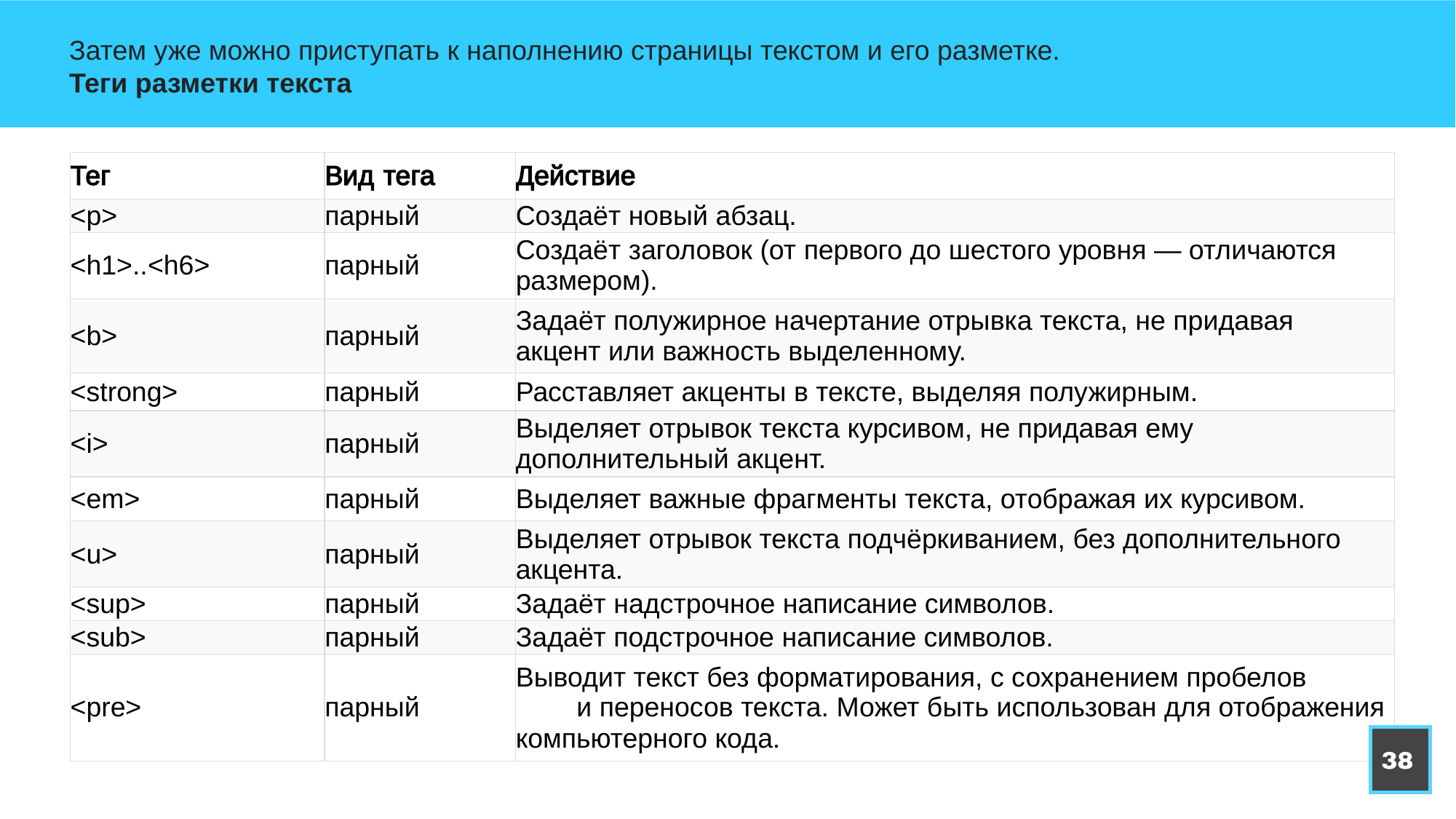

Затем уже можно приступать к наполнению страницы текстом и его разметке.
Теги разметки текста
| Тег | Вид тега | Действие |
| --- | --- | --- |
| <p> | парный | Создаёт новый абзац. |
| <h1>..<h6> | парный | Создаёт заголовок (от первого до шестого уровня — отличаются размером). |
| <b> | парный | Задаёт полужирное начертание отрывка текста, не придавая акцент или важность выделенному. |
| <strong> | парный | Расставляет акценты в тексте, выделяя полужирным. |
| <i> | парный | Выделяет отрывок текста курсивом, не придавая ему дополнительный акцент. |
| <em> | парный | Выделяет важные фрагменты текста, отображая их курсивом. |
| <u> | парный | Выделяет отрывок текста подчёркиванием, без дополнительного акцента. |
| <sup> | парный | Задаёт надстрочное написание символов. |
| <sub> | парный | Задаёт подстрочное написание символов. |
| <pre> | парный | Выводит текст без форматирования, с сохранением пробелов и переносов текста. Может быть использован для отображения компьютерного кода. |

38